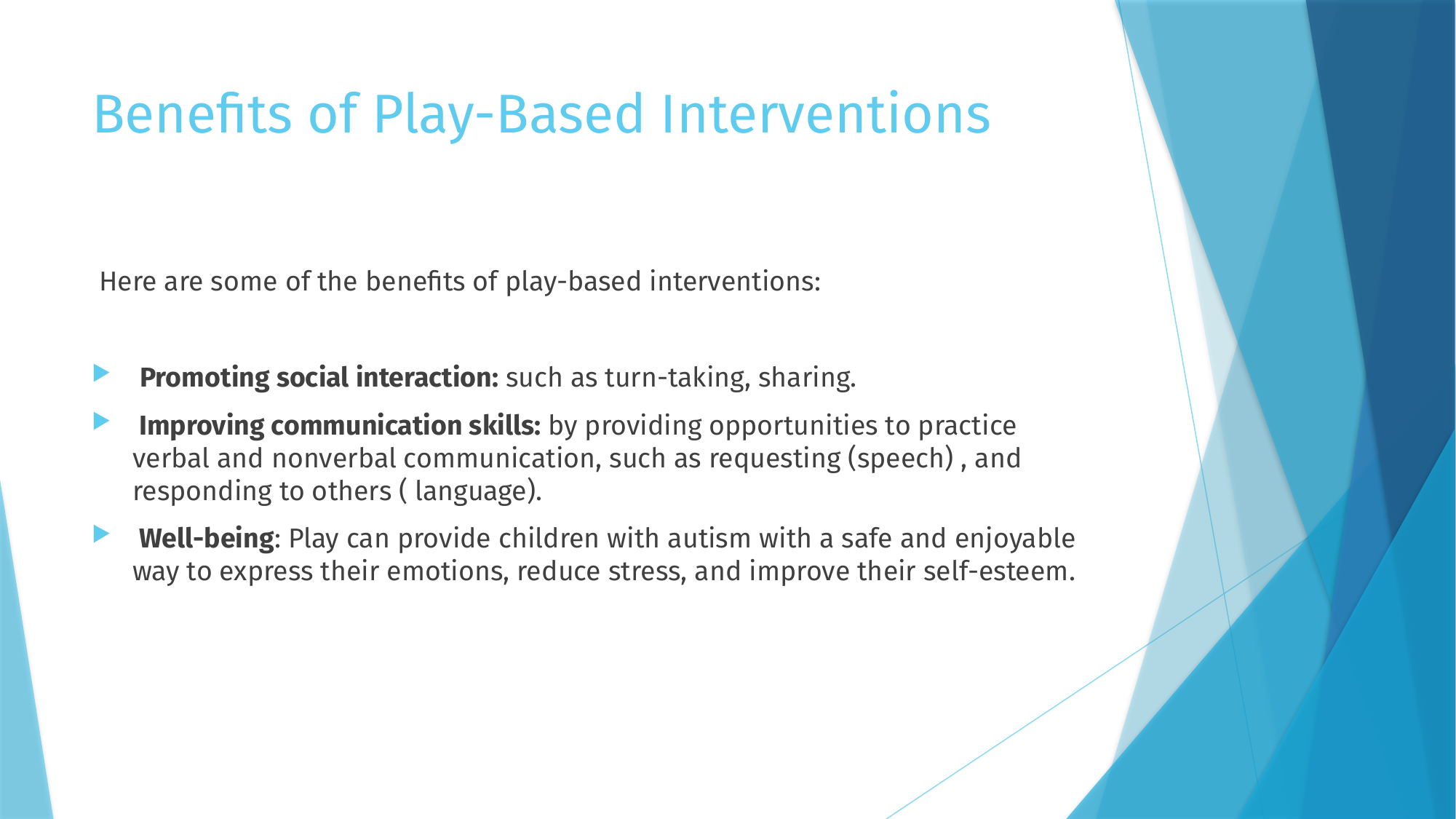

# Benefits of Play-Based Interventions
 Here are some of the benefits of play-based interventions:

 Promoting social interaction: such as turn-taking, sharing.
 Improving communication skills: by providing opportunities to practice verbal and nonverbal communication, such as requesting (speech) , and responding to others ( language).
 Well-being: Play can provide children with autism with a safe and enjoyable way to express their emotions, reduce stress, and improve their self-esteem.